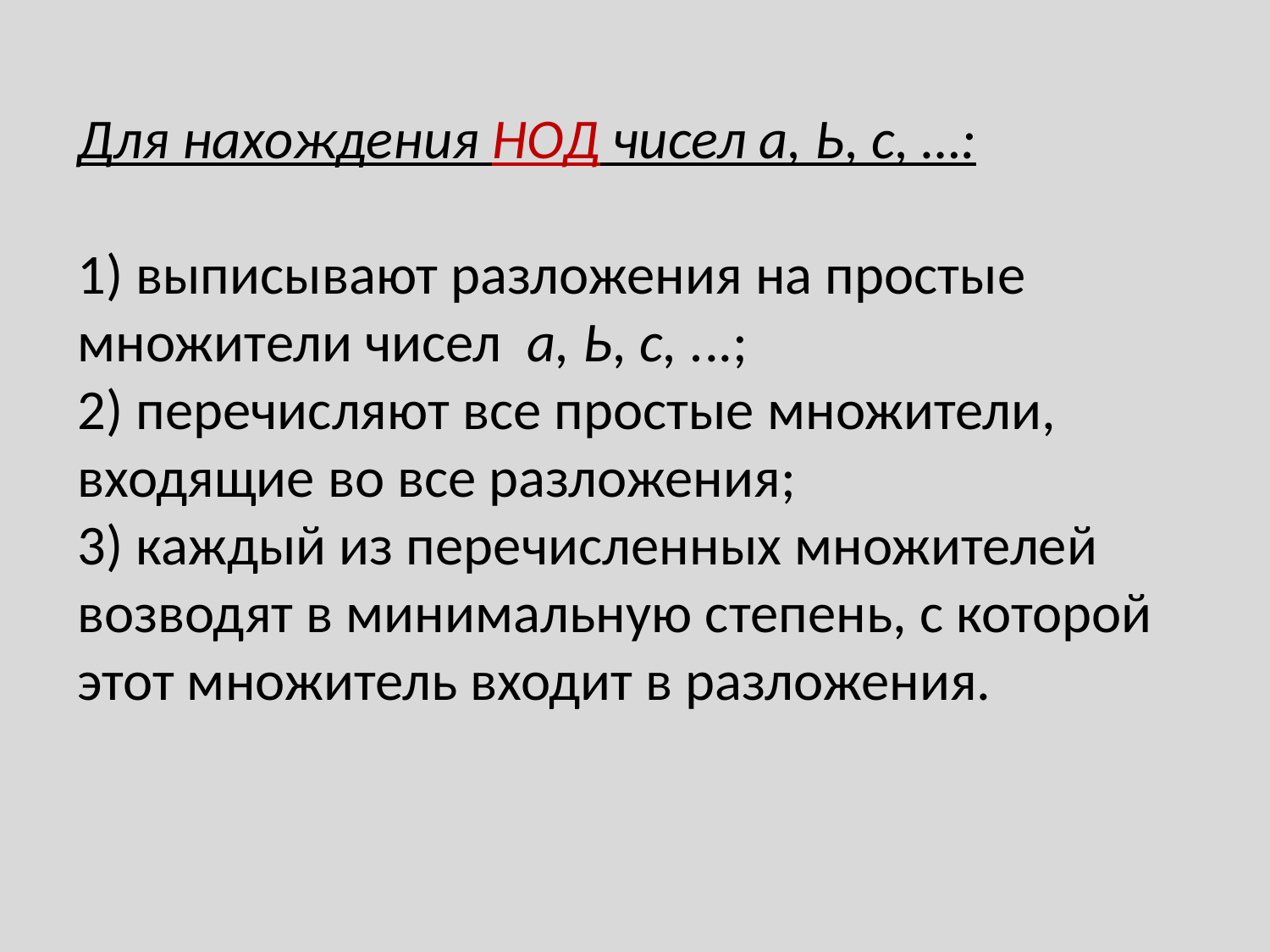

Для нахождения НОД чисел а, Ь, с, …:

1) выписывают разложения на простые множители чисел  а, Ь, с, ...;
2) перечисляют все простые множители, входящие во все разложения;
3) каждый из перечисленных множителей возводят в минимальную степень, с которой этот множитель входит в разложения.